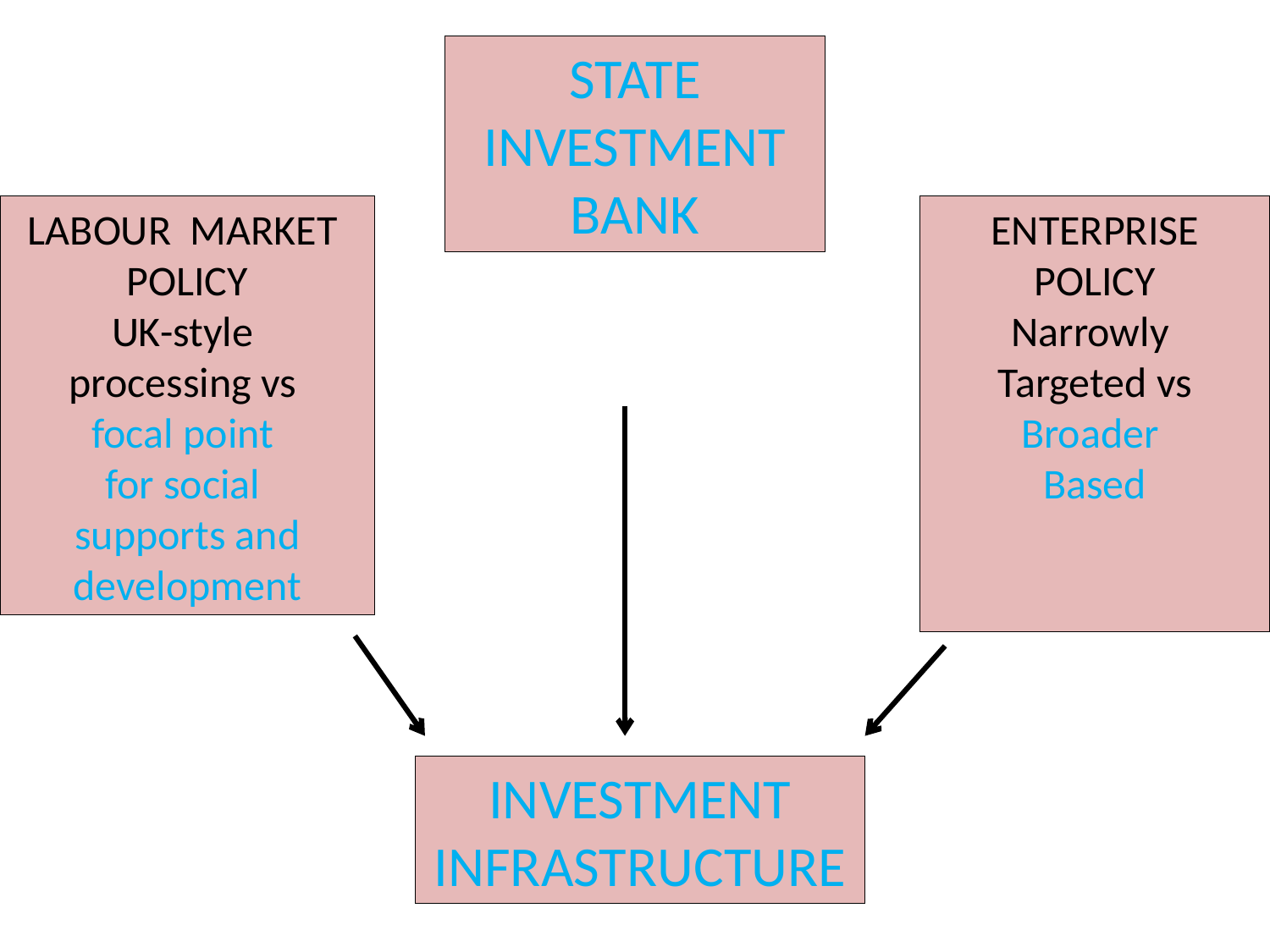

STATE INVESTMENT BANK
LABOUR  MARKET
POLICY
UK-style
processing vs
focal point
for social
supports and development
ENTERPRISE POLICY
Narrowly
Targeted vs Broader
Based

INVESTMENT
INFRASTRUCTURE